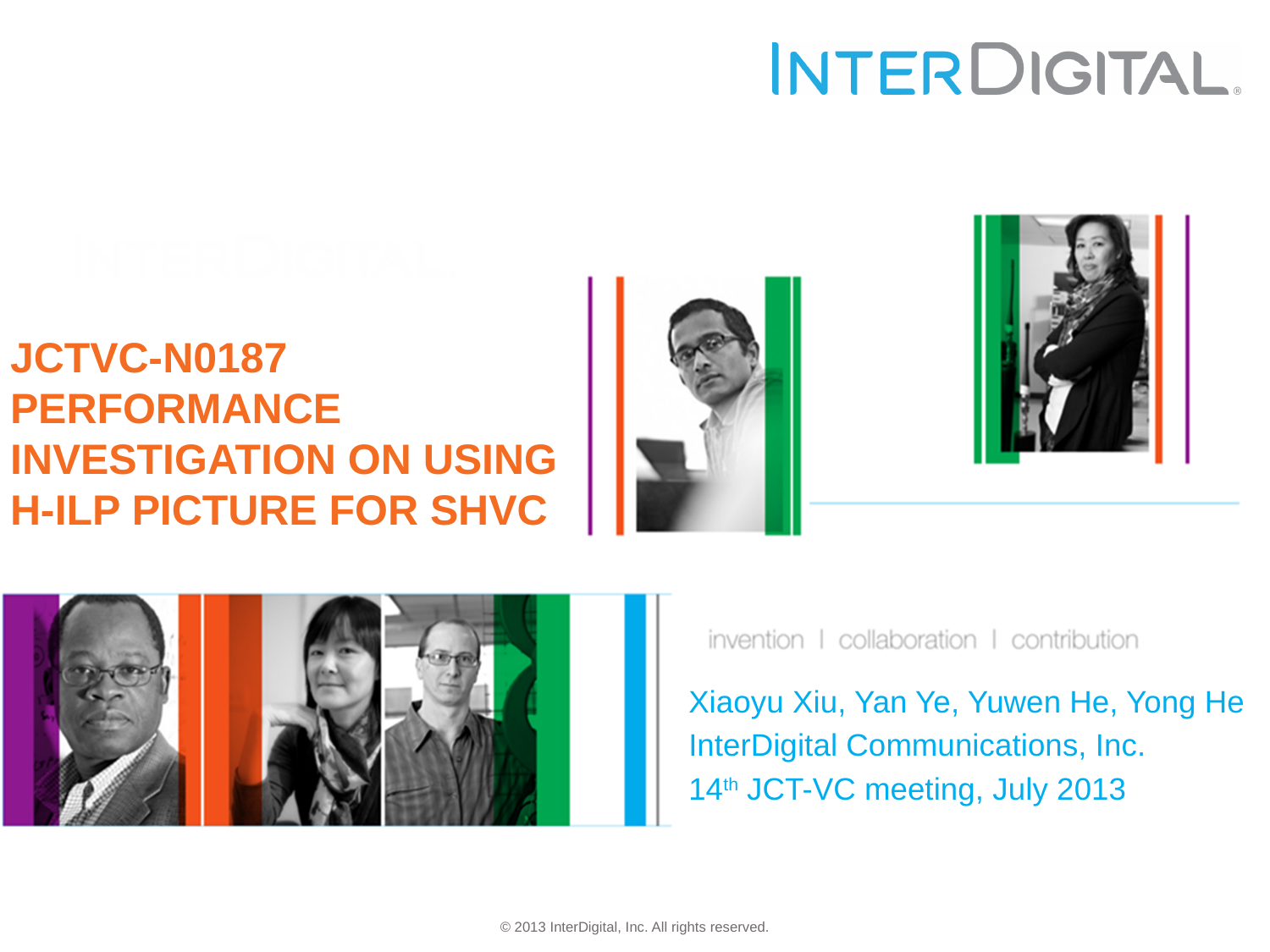

# JCTVC-N0187 Performance investigation on using H-ILP picture for SHVC
Xiaoyu Xiu, Yan Ye, Yuwen He, Yong He
InterDigital Communications, Inc.
14th JCT-VC meeting, July 2013